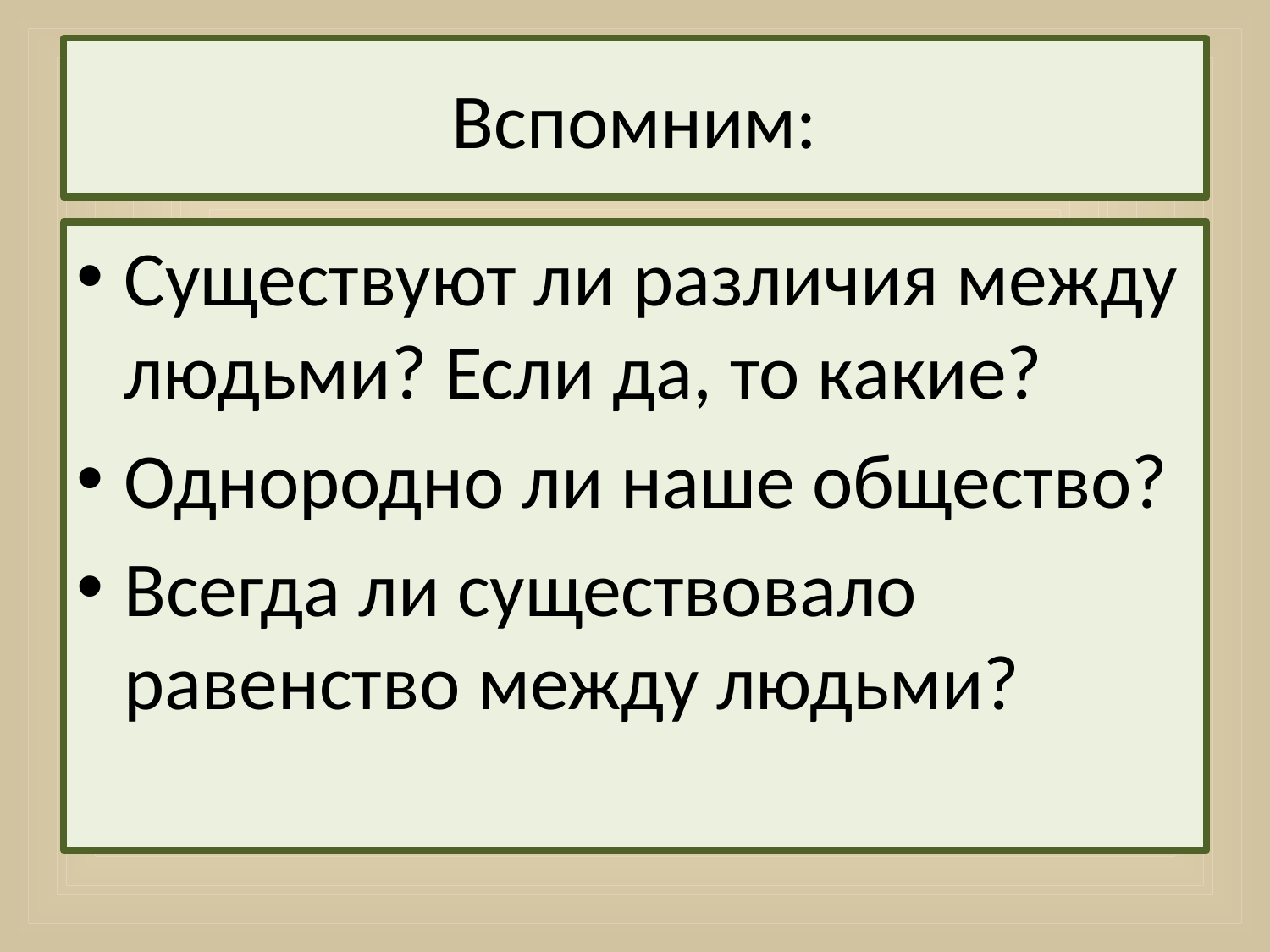

# Вспомним:
Существуют ли различия между людьми? Если да, то какие?
Однородно ли наше общество?
Всегда ли существовало равенство между людьми?